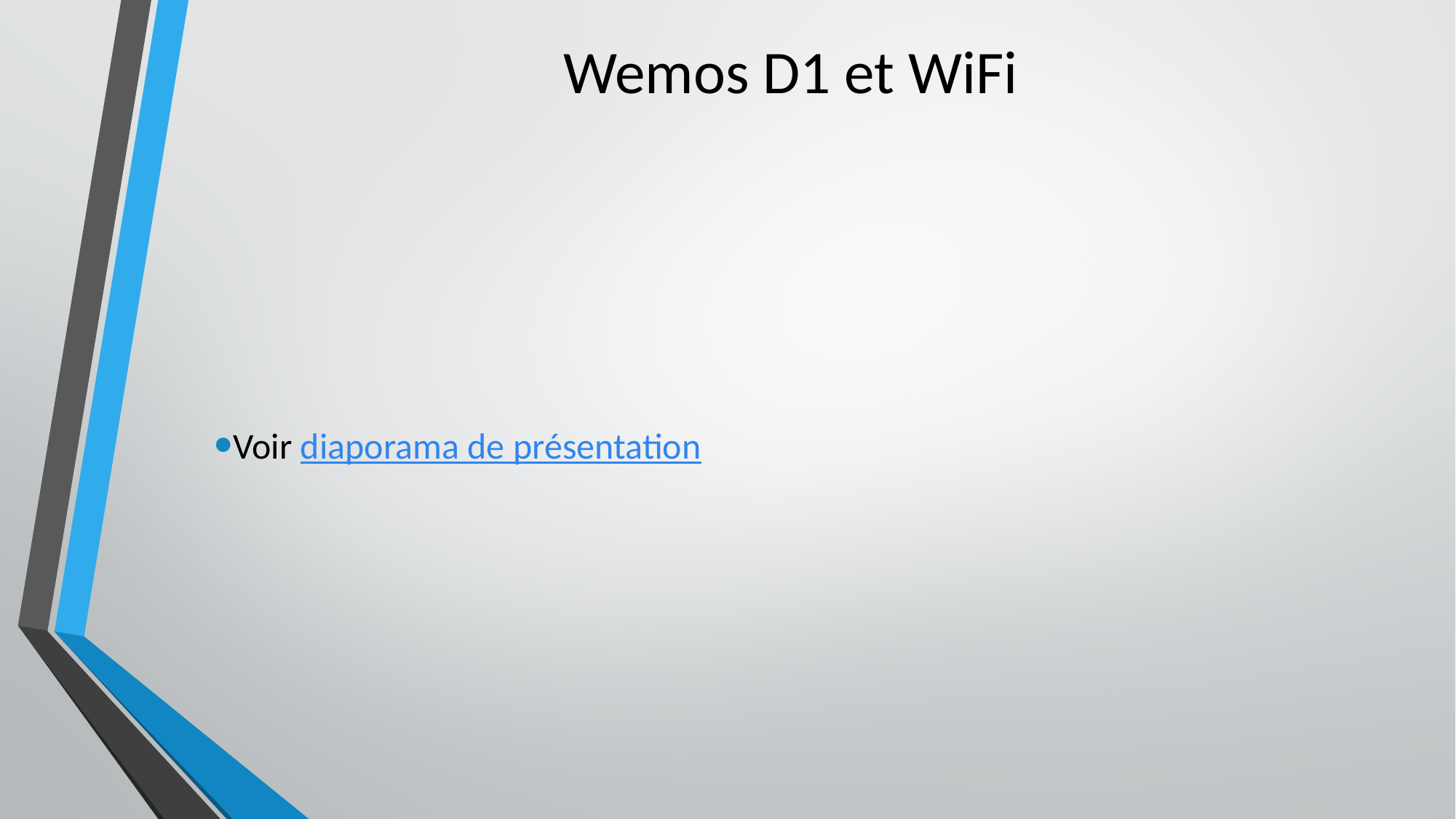

# Wemos D1 et WiFi
Voir diaporama de présentation